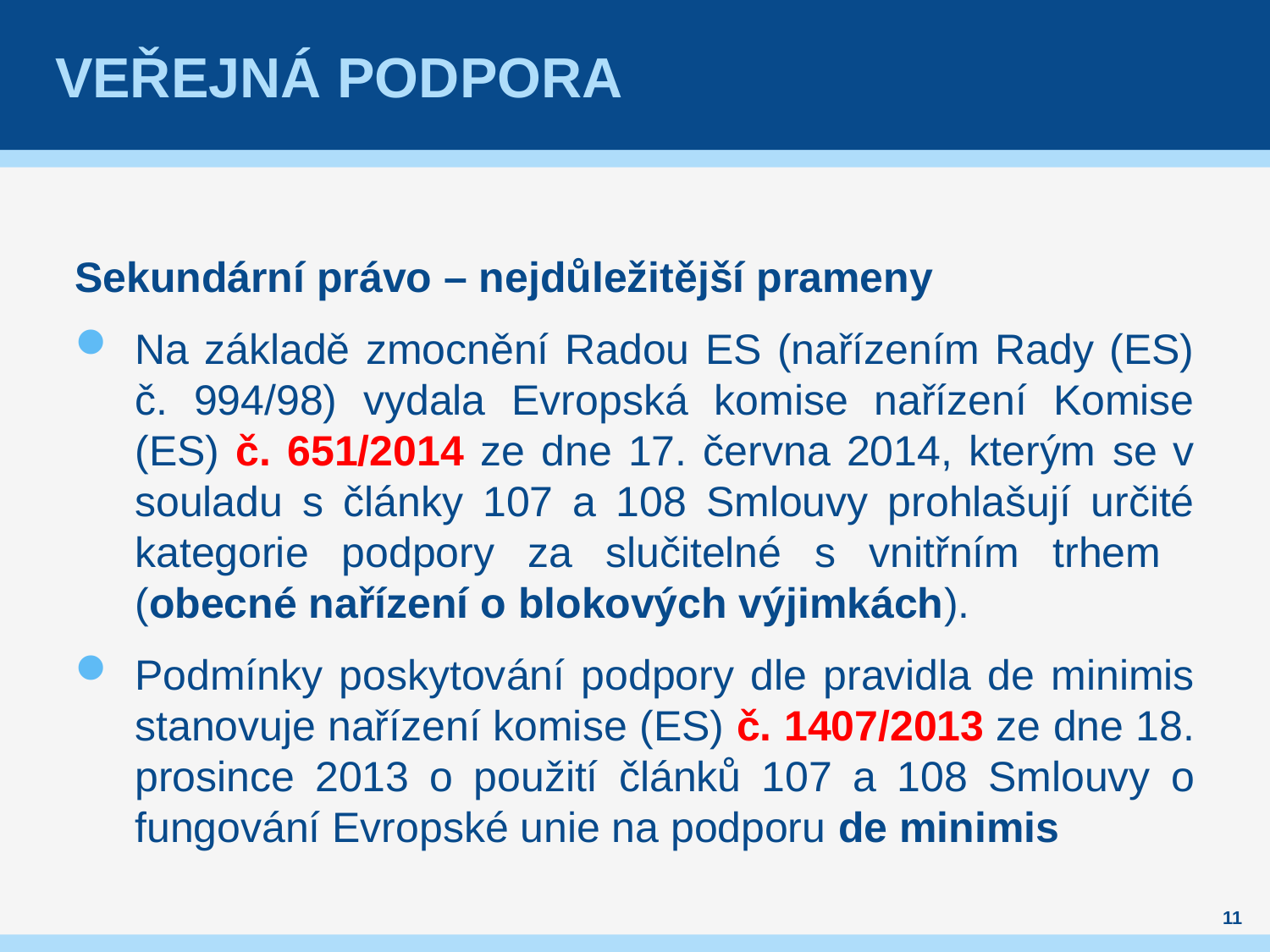

# Veřejná podpora
Sekundární právo – nejdůležitější prameny
Na základě zmocnění Radou ES (nařízením Rady (ES) č. 994/98) vydala Evropská komise nařízení Komise (ES) č. 651/2014 ze dne 17. června 2014, kterým se v souladu s články 107 a 108 Smlouvy prohlašují určité kategorie podpory za slučitelné s vnitřním trhem  (obecné nařízení o blokových výjimkách).
Podmínky poskytování podpory dle pravidla de minimis stanovuje nařízení komise (ES) č. 1407/2013 ze dne 18. prosince 2013 o použití článků 107 a 108 Smlouvy o fungování Evropské unie na podporu de minimis

11